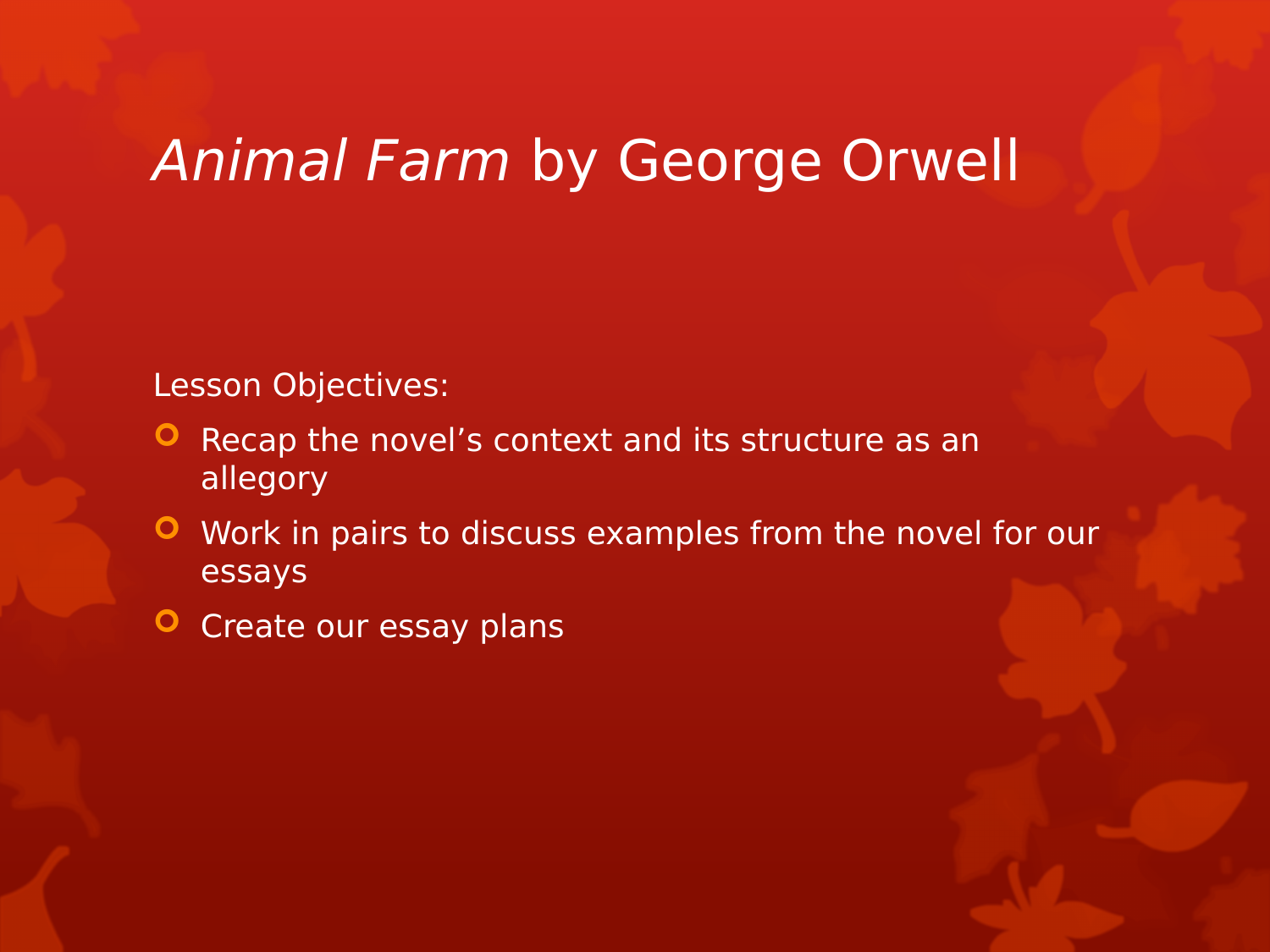

# Animal Farm by George Orwell
Lesson Objectives:
Recap the novel’s context and its structure as an allegory
Work in pairs to discuss examples from the novel for our essays
Create our essay plans